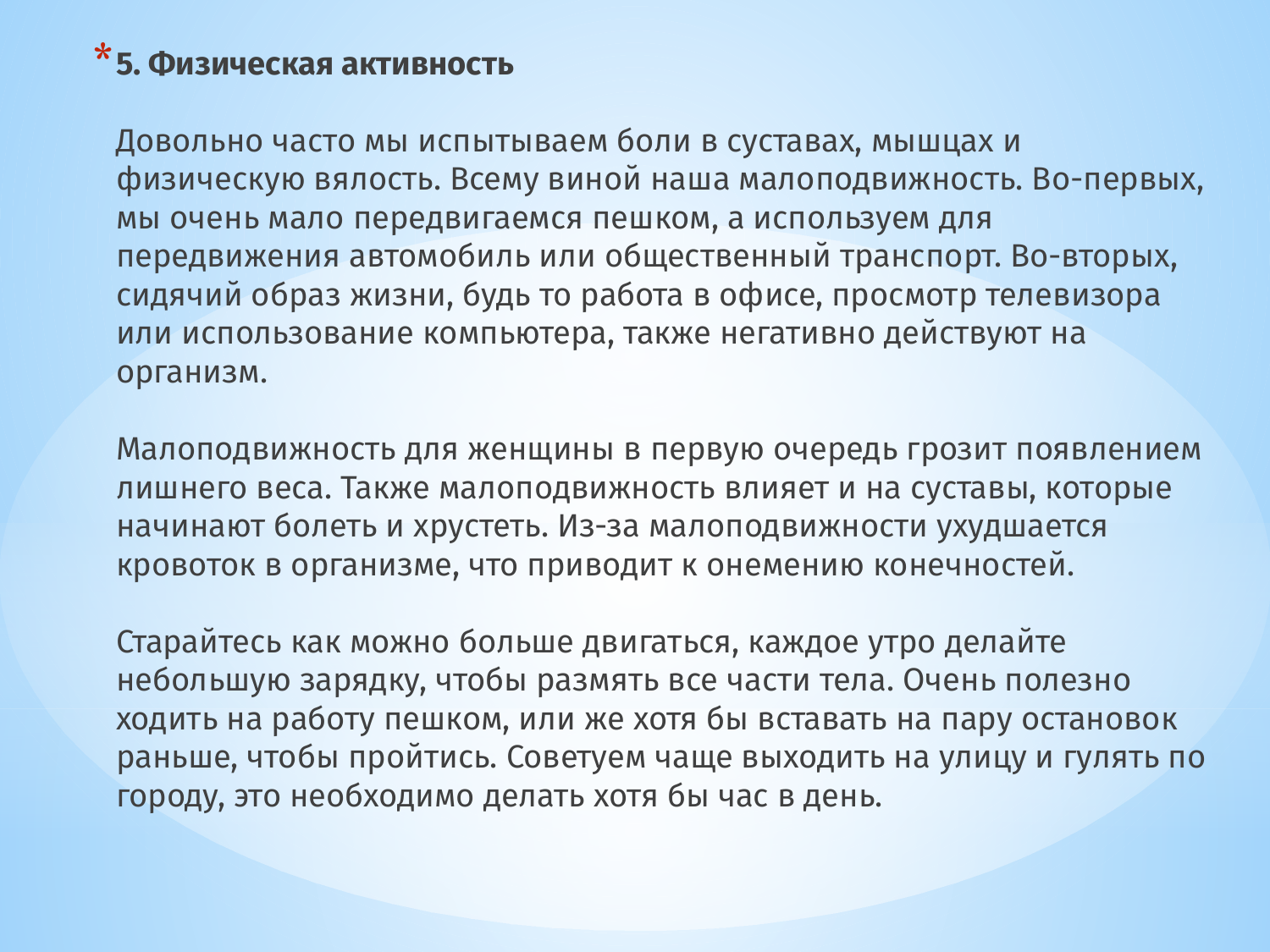

5. Физическая активность
Довольно часто мы испытываем боли в суставах, мышцах и физическую вялость. Всему виной наша малоподвижность. Во-первых, мы очень мало передвигаемся пешком, а используем для передвижения автомобиль или общественный транспорт. Во-вторых, сидячий образ жизни, будь то работа в офисе, просмотр телевизора или использование компьютера, также негативно действуют на организм.
Малоподвижность для женщины в первую очередь грозит появлением лишнего веса. Также малоподвижность влияет и на суставы, которые начинают болеть и хрустеть. Из-за малоподвижности ухудшается кровоток в организме, что приводит к онемению конечностей.
Старайтесь как можно больше двигаться, каждое утро делайте небольшую зарядку, чтобы размять все части тела. Очень полезно ходить на работу пешком, или же хотя бы вставать на пару остановок раньше, чтобы пройтись. Советуем чаще выходить на улицу и гулять по городу, это необходимо делать хотя бы час в день.